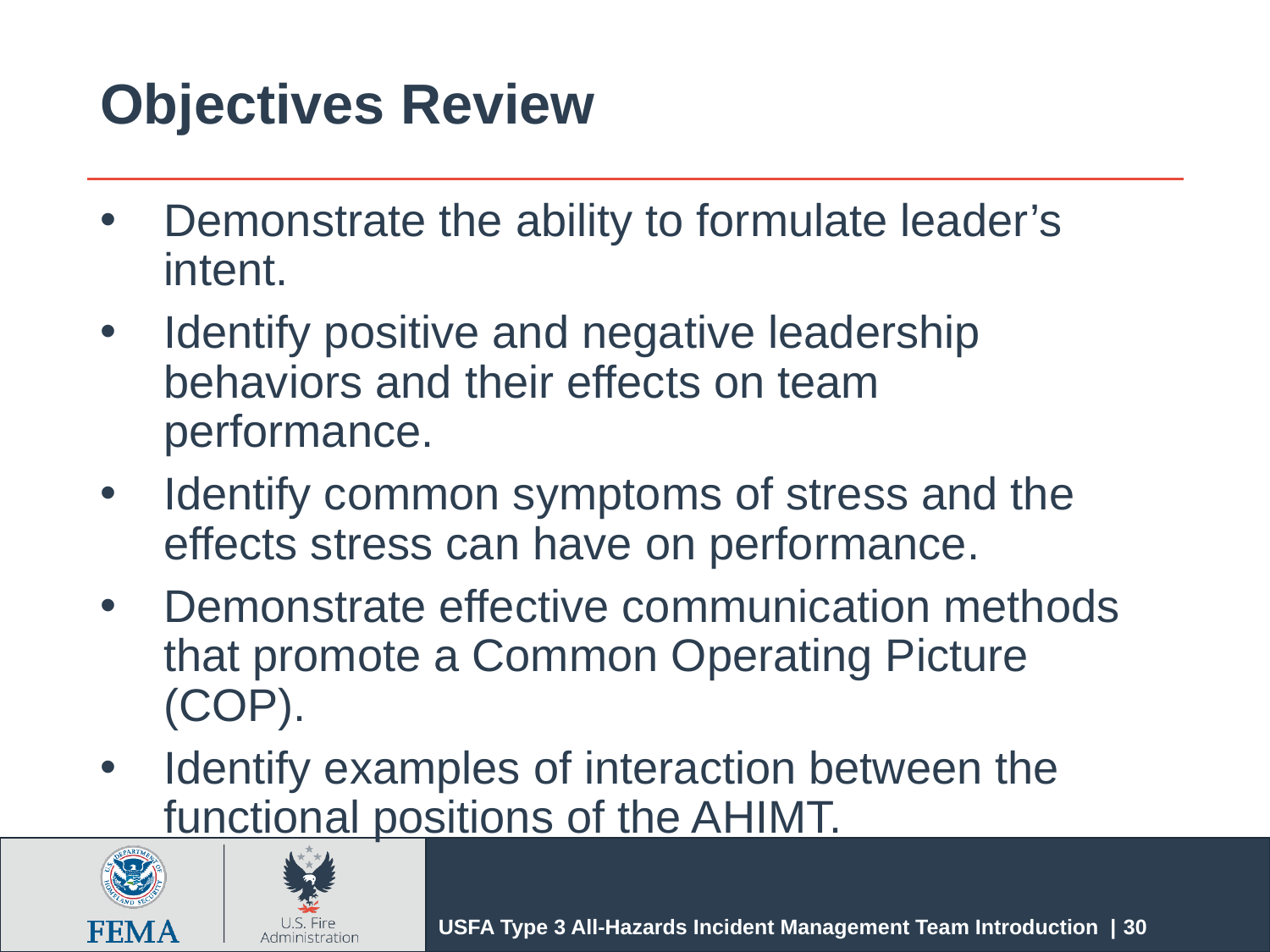

# Objectives Review
Demonstrate the ability to formulate leader’s intent.
Identify positive and negative leadership behaviors and their effects on team performance.
Identify common symptoms of stress and the effects stress can have on performance.
Demonstrate effective communication methods that promote a Common Operating Picture (COP).
Identify examples of interaction between the functional positions of the AHIMT.

USFA Type 3 All-Hazards Incident Management Team Introduction  | 30